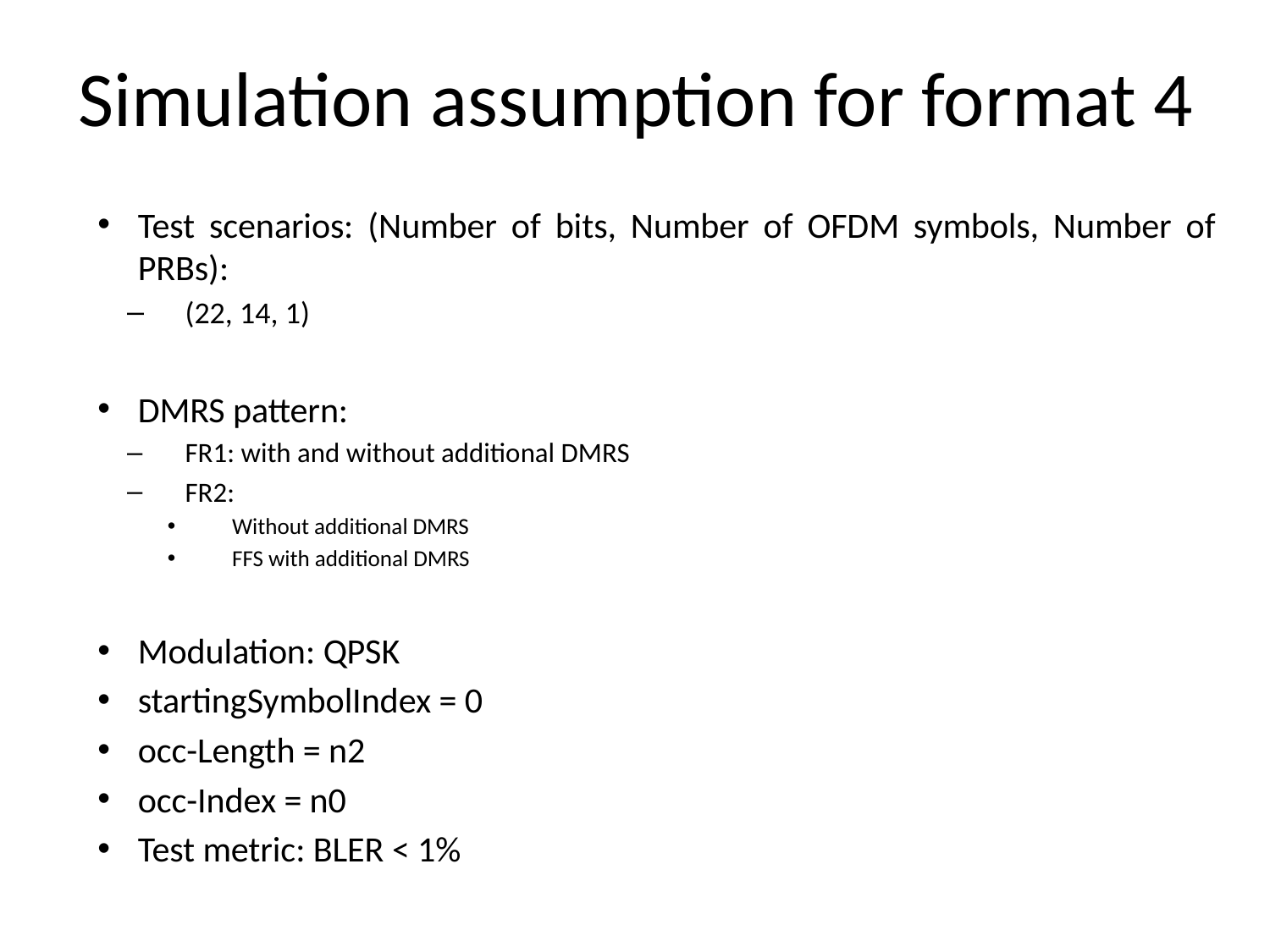

# Simulation assumption for format 4
Test scenarios: (Number of bits, Number of OFDM symbols, Number of PRBs):
(22, 14, 1)

DMRS pattern:
FR1: with and without additional DMRS
FR2:
Without additional DMRS
FFS with additional DMRS

Modulation: QPSK
startingSymbolIndex = 0
occ-Length = n2
occ-Index = n0
Test metric: BLER < 1%